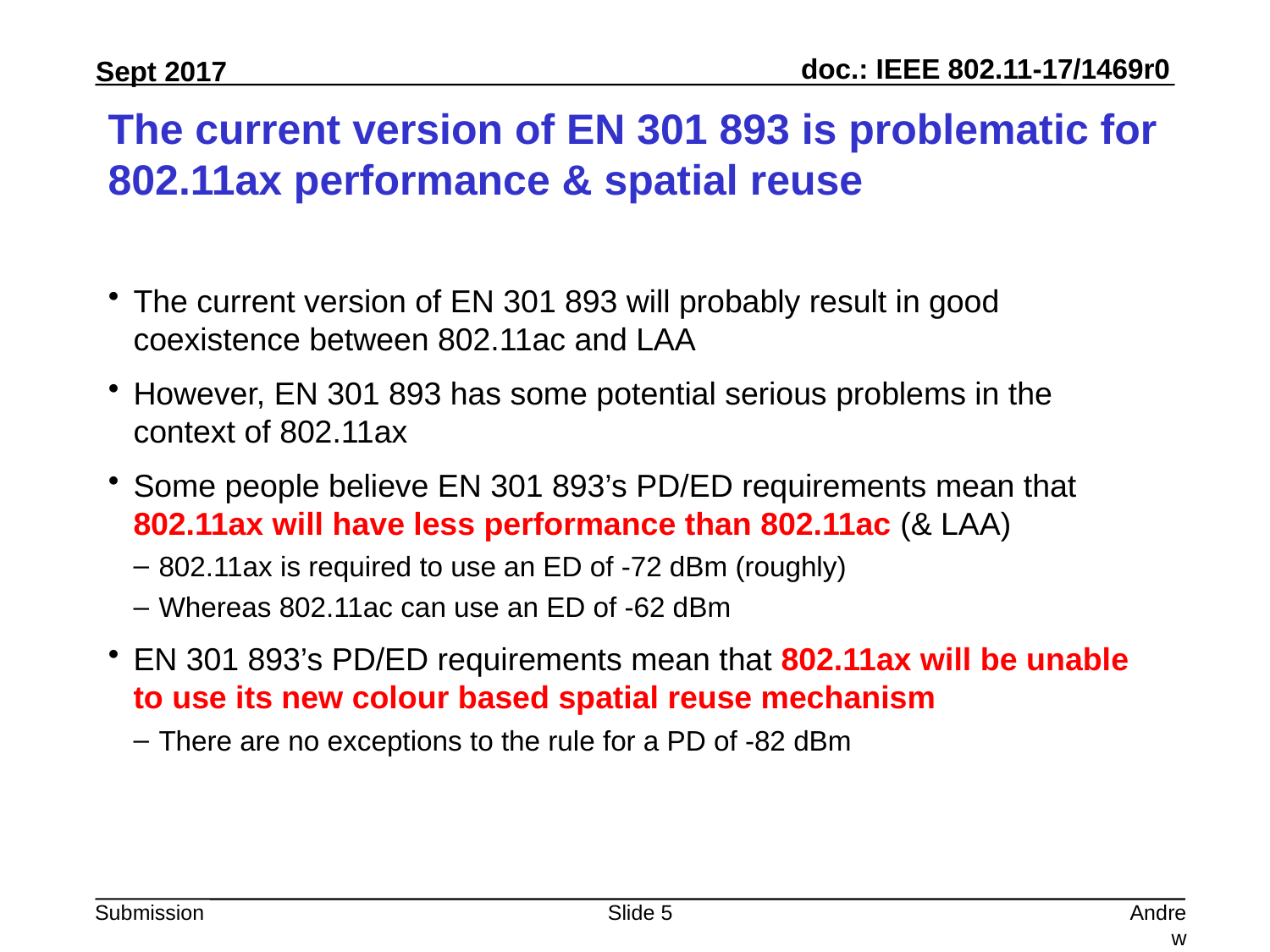

# The current version of EN 301 893 is problematic for 802.11ax performance & spatial reuse
The current version of EN 301 893 will probably result in good coexistence between 802.11ac and LAA
However, EN 301 893 has some potential serious problems in the context of 802.11ax
Some people believe EN 301 893’s PD/ED requirements mean that 802.11ax will have less performance than 802.11ac (& LAA)
802.11ax is required to use an ED of -72 dBm (roughly)
Whereas 802.11ac can use an ED of -62 dBm
EN 301 893’s PD/ED requirements mean that 802.11ax will be unable to use its new colour based spatial reuse mechanism
There are no exceptions to the rule for a PD of -82 dBm
Slide 5
Andrew Myles, Cisco